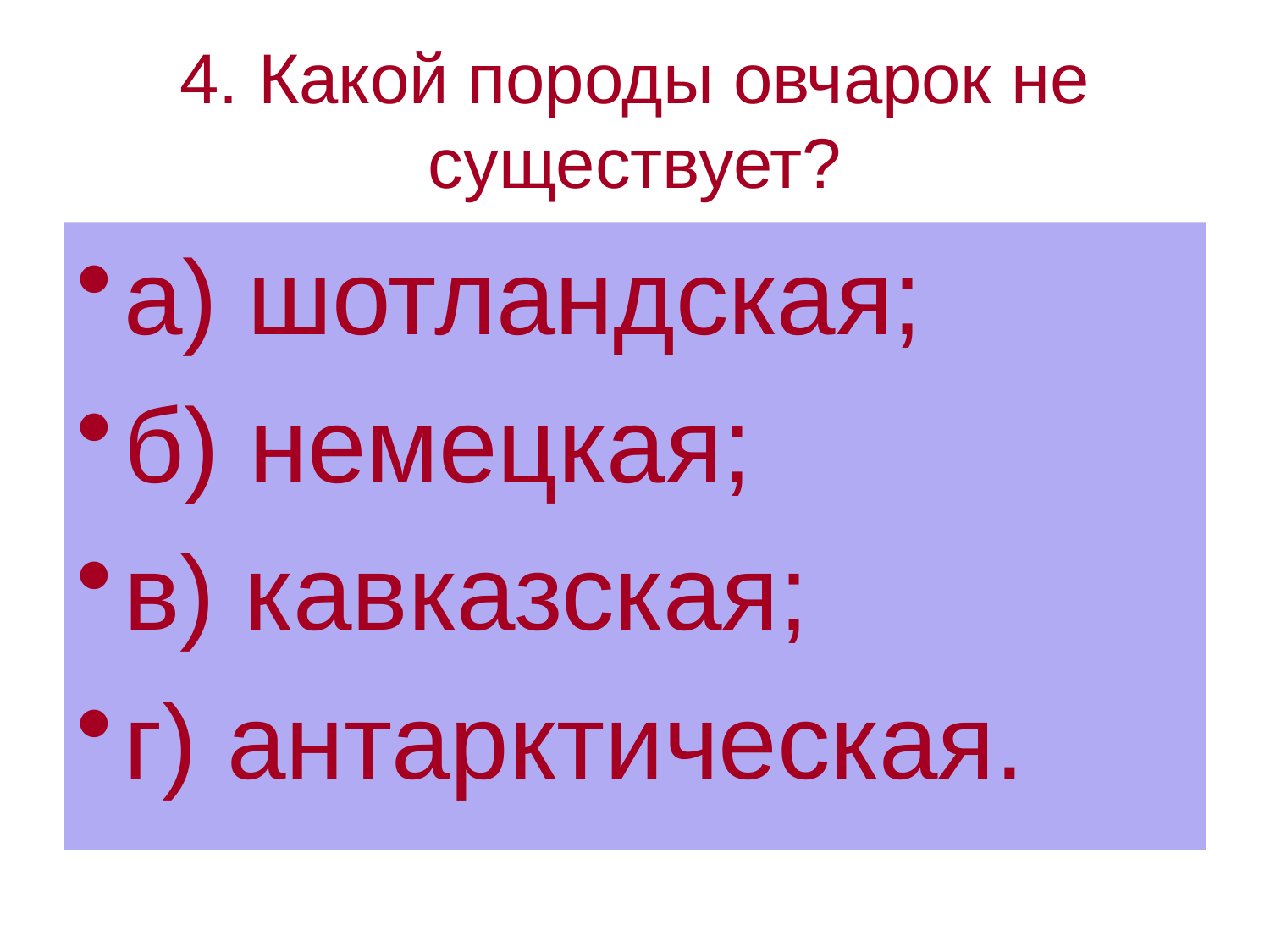

# 4. Какой породы овчарок не существует?
а) шотландская;
б) немецкая;
в) кавказская;
г) антарктическая.